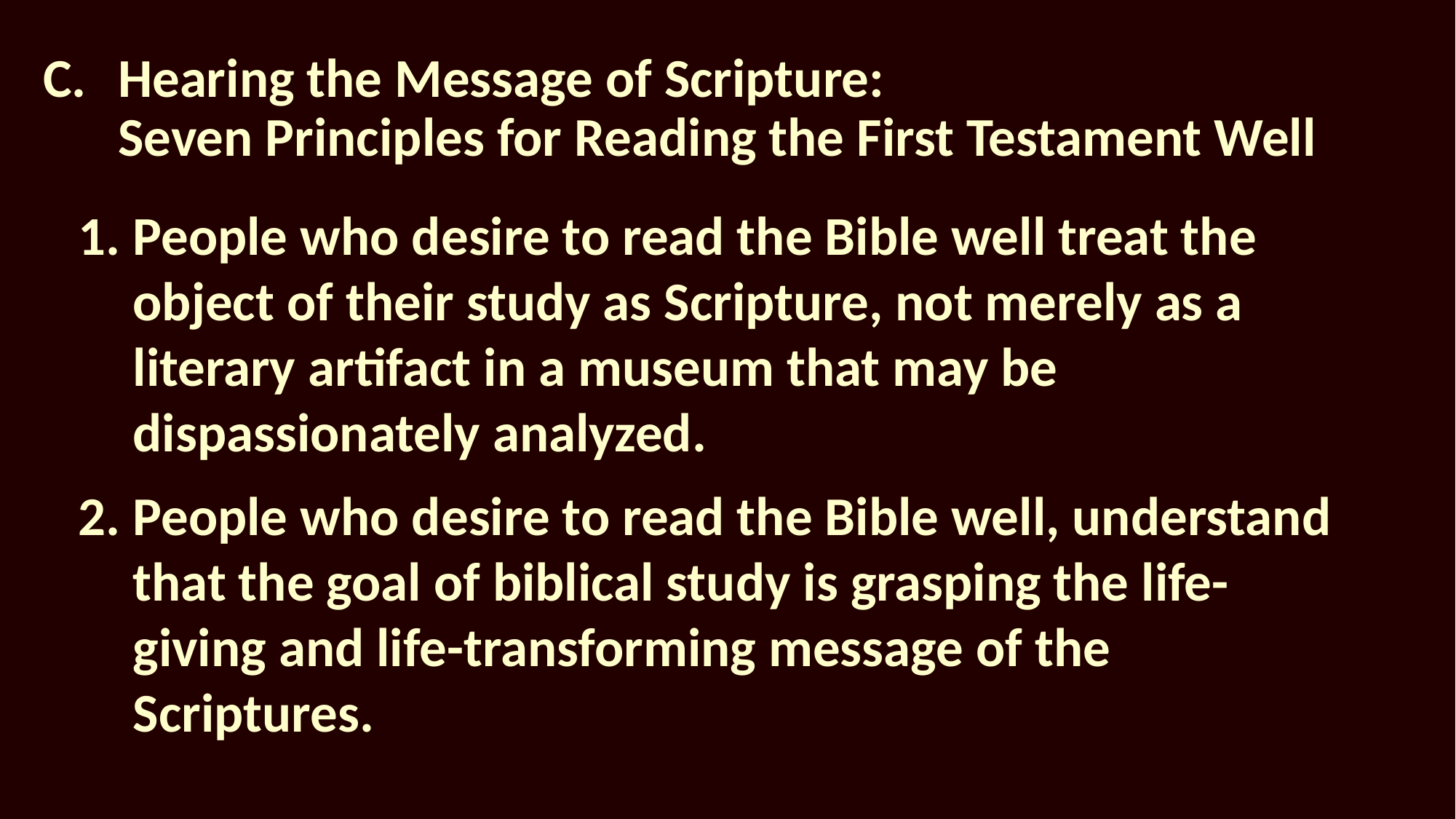

# C.	Hearing the Message of Scripture: Seven Principles for Reading the First Testament Well
People who desire to read the Bible well treat the object of their study as Scripture, not merely as a literary artifact in a museum that may be dispassionately analyzed.
People who desire to read the Bible well, understand that the goal of biblical study is grasping the life-giving and life-transforming message of the Scriptures.